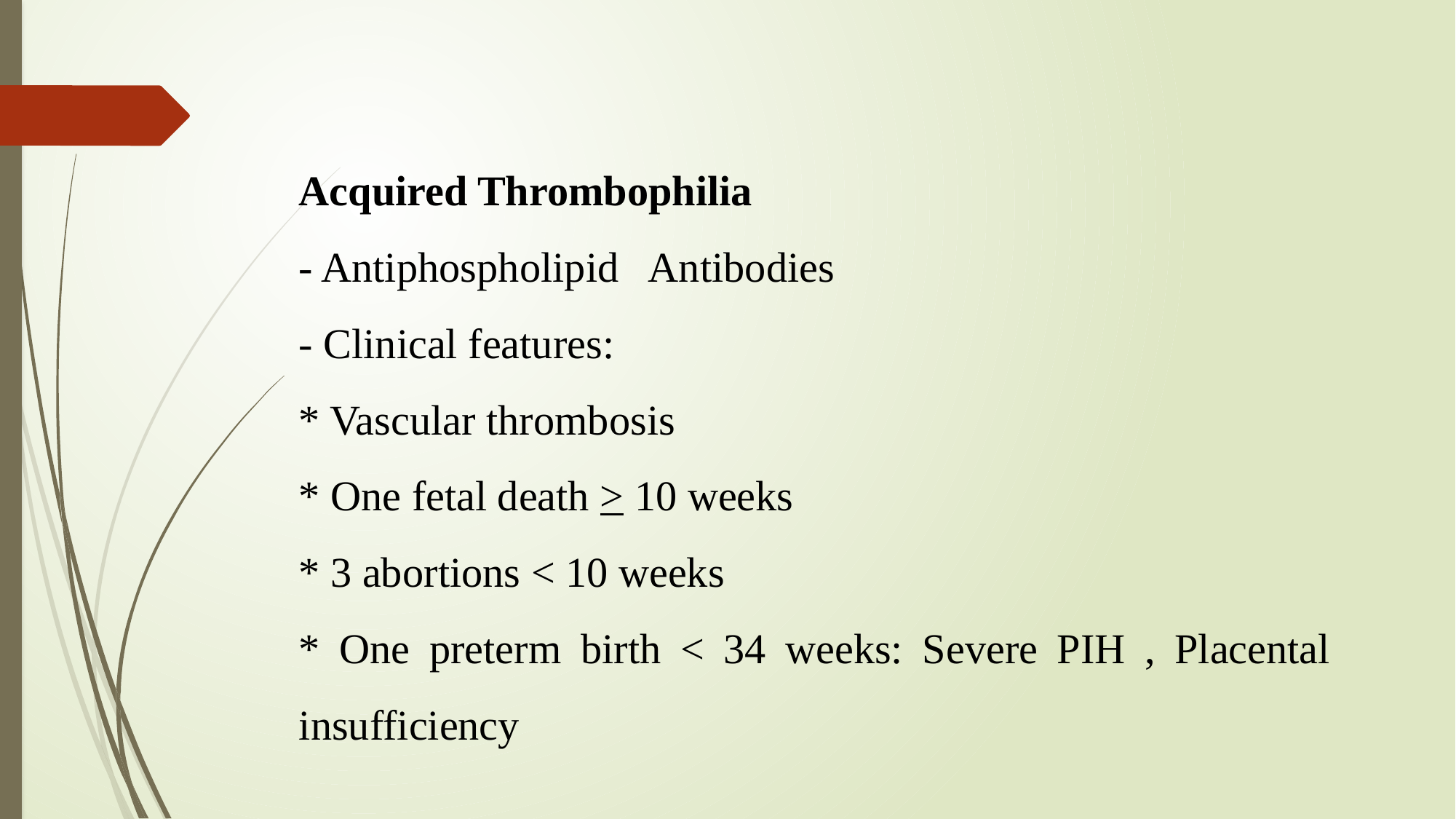

Acquired Thrombophilia
- Antiphospholipid   Antibodies
- Clinical features:
* Vascular thrombosis
* One fetal death > 10 weeks
* 3 abortions < 10 weeks
* One preterm birth < 34 weeks: Severe PIH , Placental insufficiency